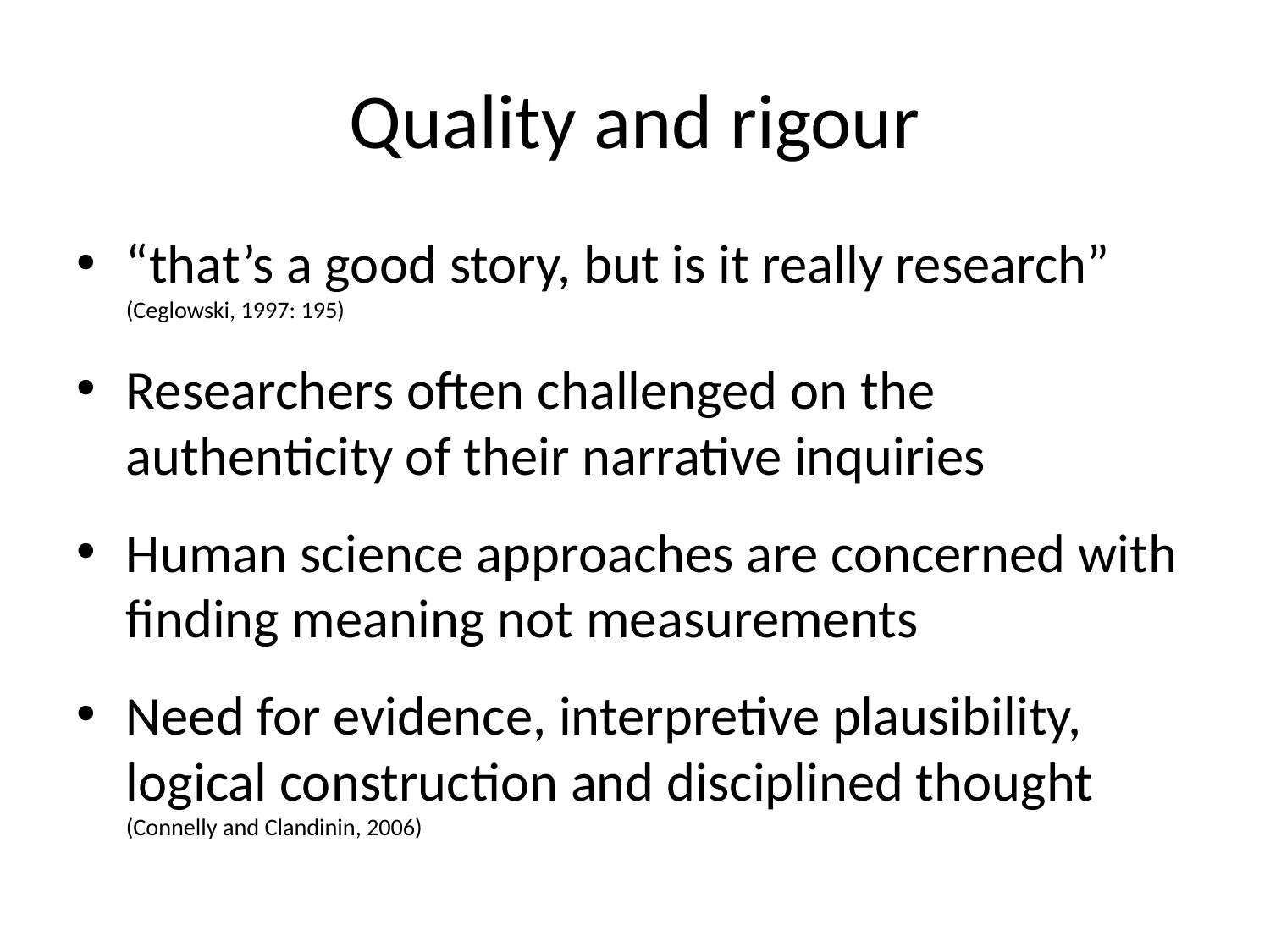

# Quality and rigour
“that’s a good story, but is it really research” (Ceglowski, 1997: 195)
Researchers often challenged on the authenticity of their narrative inquiries
Human science approaches are concerned with finding meaning not measurements
Need for evidence, interpretive plausibility, logical construction and disciplined thought (Connelly and Clandinin, 2006)